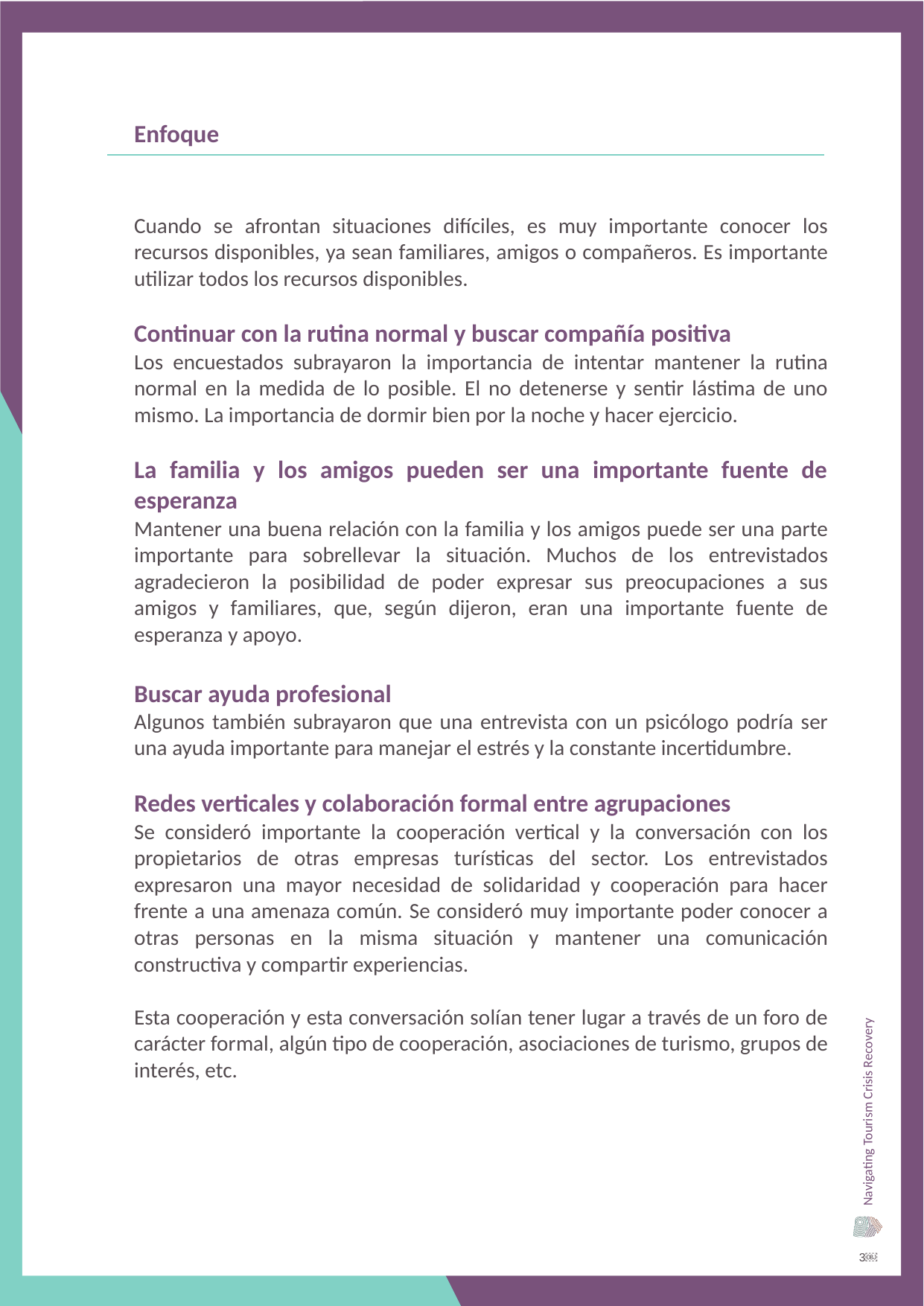

Enfoque

Cuando se afrontan situaciones difíciles, es muy importante conocer los recursos disponibles, ya sean familiares, amigos o compañeros. Es importante utilizar todos los recursos disponibles.

Continuar con la rutina normal y buscar compañía positiva
Los encuestados subrayaron la importancia de intentar mantener la rutina normal en la medida de lo posible. El no detenerse y sentir lástima de uno mismo. La importancia de dormir bien por la noche y hacer ejercicio.

La familia y los amigos pueden ser una importante fuente de esperanza
Mantener una buena relación con la familia y los amigos puede ser una parte importante para sobrellevar la situación. Muchos de los entrevistados agradecieron la posibilidad de poder expresar sus preocupaciones a sus amigos y familiares, que, según dijeron, eran una importante fuente de esperanza y apoyo.

Buscar ayuda profesional
Algunos también subrayaron que una entrevista con un psicólogo podría ser una ayuda importante para manejar el estrés y la constante incertidumbre.

Redes verticales y colaboración formal entre agrupaciones
Se consideró importante la cooperación vertical y la conversación con los propietarios de otras empresas turísticas del sector. Los entrevistados expresaron una mayor necesidad de solidaridad y cooperación para hacer frente a una amenaza común. Se consideró muy importante poder conocer a otras personas en la misma situación y mantener una comunicación constructiva y compartir experiencias.

Esta cooperación y esta conversación solían tener lugar a través de un foro de carácter formal, algún tipo de cooperación, asociaciones de turismo, grupos de interés, etc.